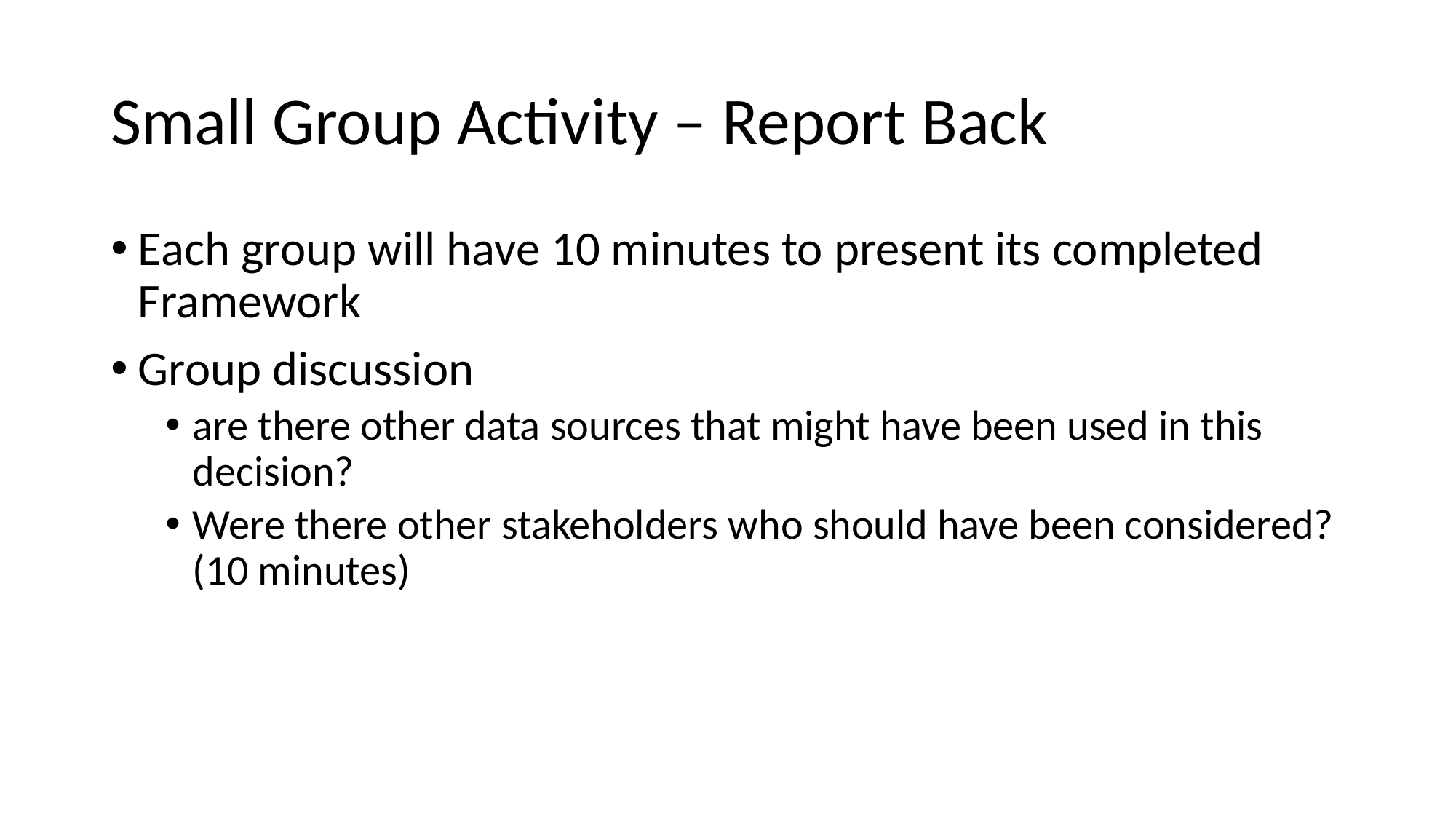

# Small Group Activity – Report Back
Each group will have 10 minutes to present its completed Framework
Group discussion
are there other data sources that might have been used in this decision?
Were there other stakeholders who should have been considered? (10 minutes)